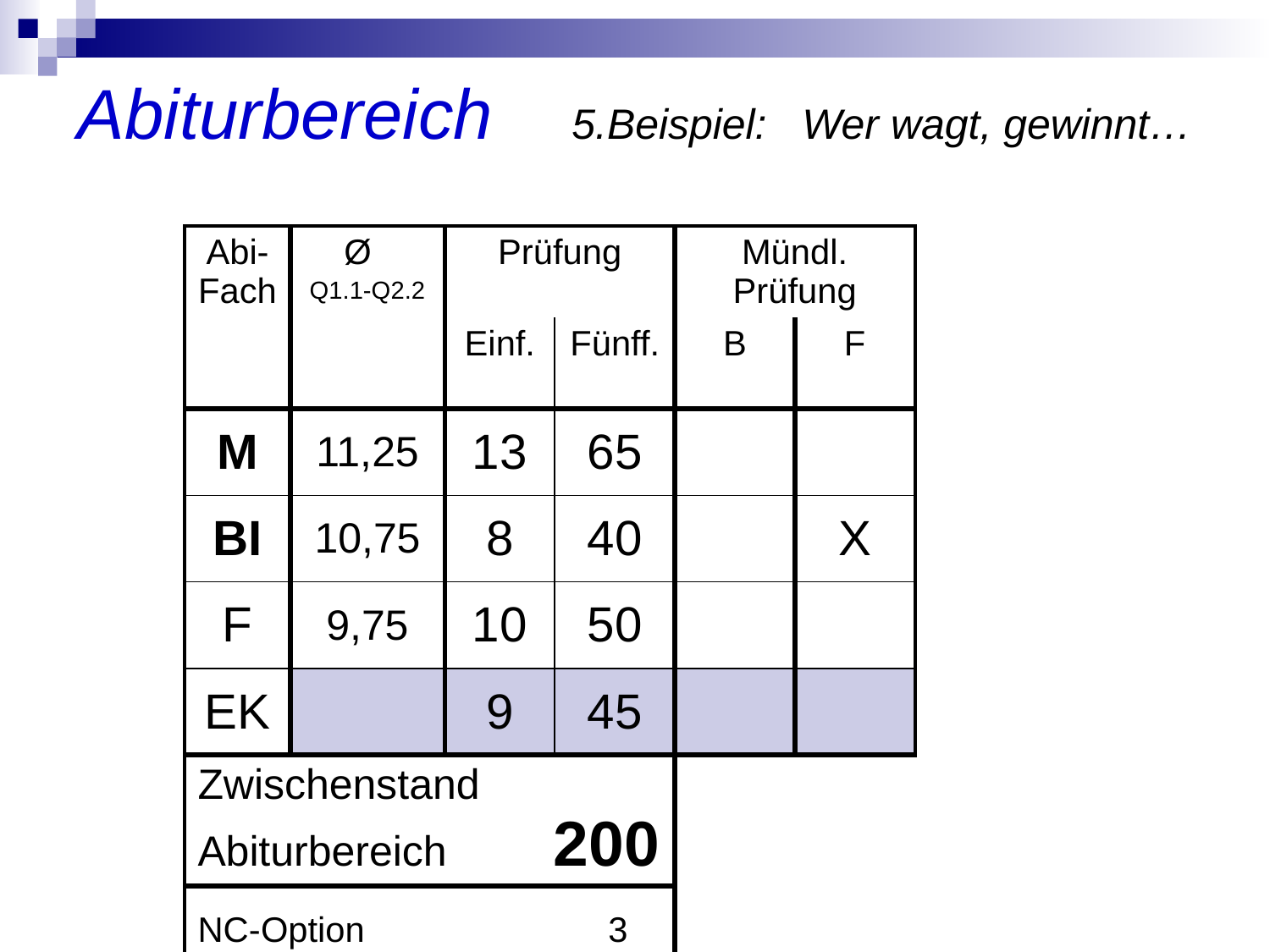

# Abiturbereich    5.Beispiel:   Wer wagt, gewinnt…
| Abi-Fach | Ø Q1.1-Q2.2 | Prüfung |  | Mündl. Prüfung |  |
| --- | --- | --- | --- | --- | --- |
|  |  | Einf. | Fünff. | B | F |
| M | 11,25 | 13 | 65 |  |  |
| BI | 10,75 | 8 | 40 |  | X |
| F | 9,75 | 10 | 50 |  |  |
| EK |  | 9 | 45 |  |  |
| Zwischenstand Abiturbereich 200 |  |  |  |  |  |
| NC-Option 3 |  |  |  |  |  |